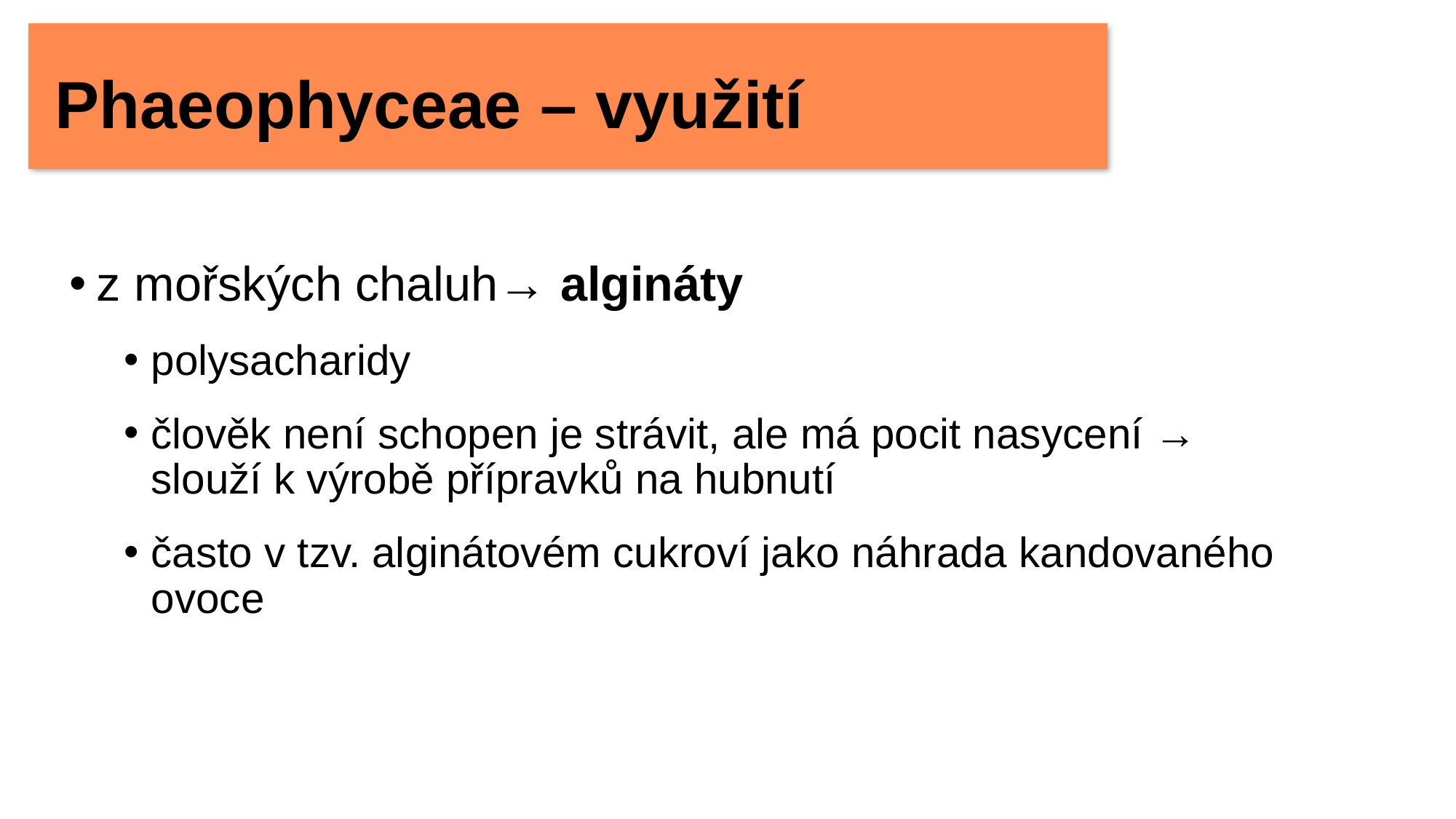

# Phaeophyceae – využití
z mořských chaluh→ algináty
polysacharidy
člověk není schopen je strávit, ale má pocit nasycení → slouží k výrobě přípravků na hubnutí
často v tzv. alginátovém cukroví jako náhrada kandovaného ovoce